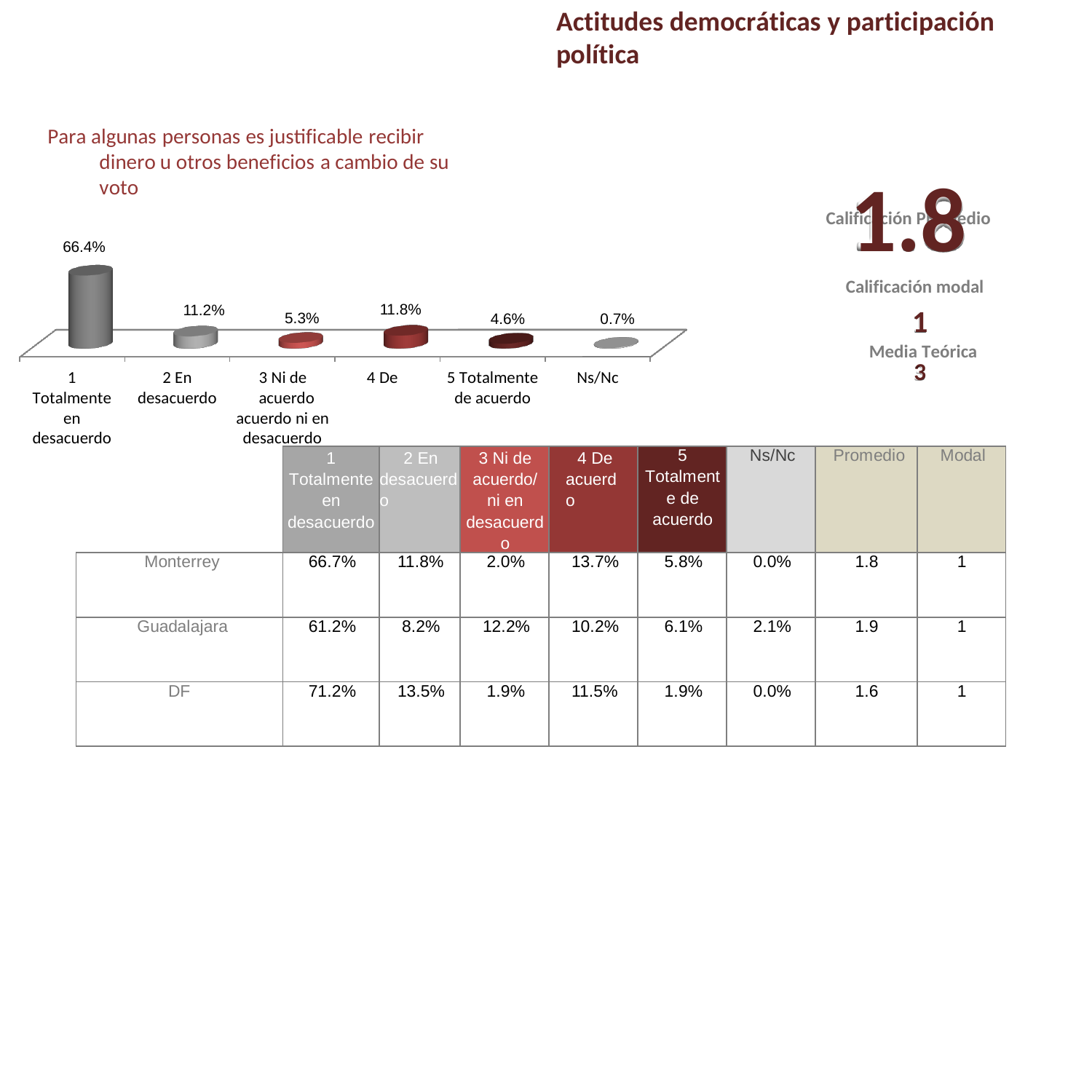

Actitudes democráticas y participación política

Para algunas personas es justificable recibir dinero u otros beneficios a cambio de su voto
Calificación Promedio

1.8
Calificación modal
1
Media Teórica
3

66.4%

11.8%
11.2%
5.3%
0.7%
4.6%

1 Totalmente en desacuerdo
3 Ni de	4 De acuerdo
acuerdo ni en desacuerdo
2 En
desacuerdo
5 Totalmente
de acuerdo
Ns/Nc
|  | 1 Totalmente en desacuerdo | 2 En desacuerdo | 3 Ni de acuerdo/ ni en desacuerdo | 4 De acuerdo | 5 Totalmente de acuerdo | Ns/Nc | Promedio | Modal |
| --- | --- | --- | --- | --- | --- | --- | --- | --- |
| Monterrey | 66.7% | 11.8% | 2.0% | 13.7% | 5.8% | 0.0% | 1.8 | 1 |
| Guadalajara | 61.2% | 8.2% | 12.2% | 10.2% | 6.1% | 2.1% | 1.9 | 1 |
| DF | 71.2% | 13.5% | 1.9% | 11.5% | 1.9% | 0.0% | 1.6 | 1 |